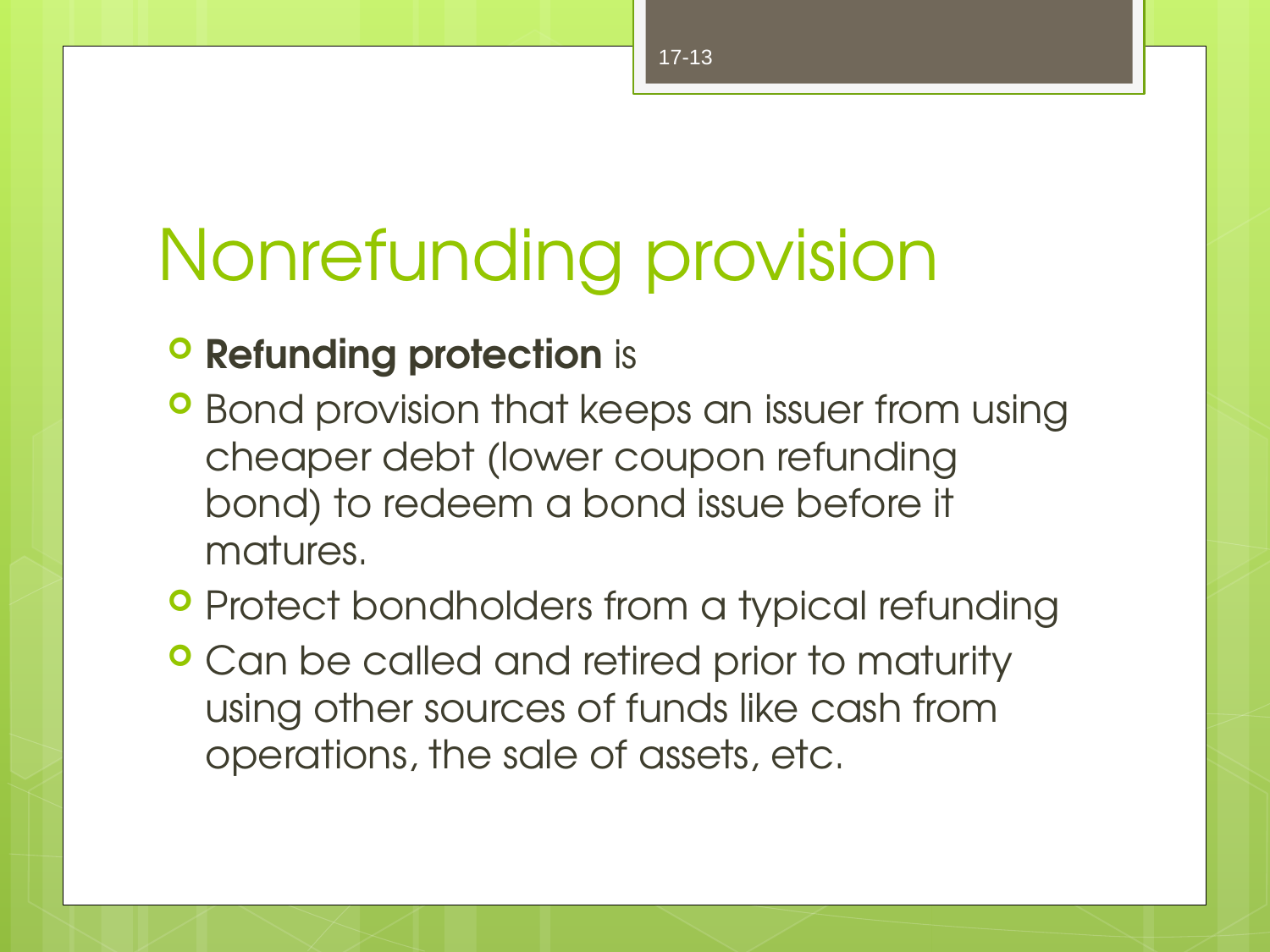

17-13
# Nonrefunding provision
Refunding protection is
Bond provision that keeps an issuer from using cheaper debt (lower coupon refunding bond) to redeem a bond issue before it matures.
Protect bondholders from a typical refunding
Can be called and retired prior to maturity using other sources of funds like cash from operations, the sale of assets, etc.